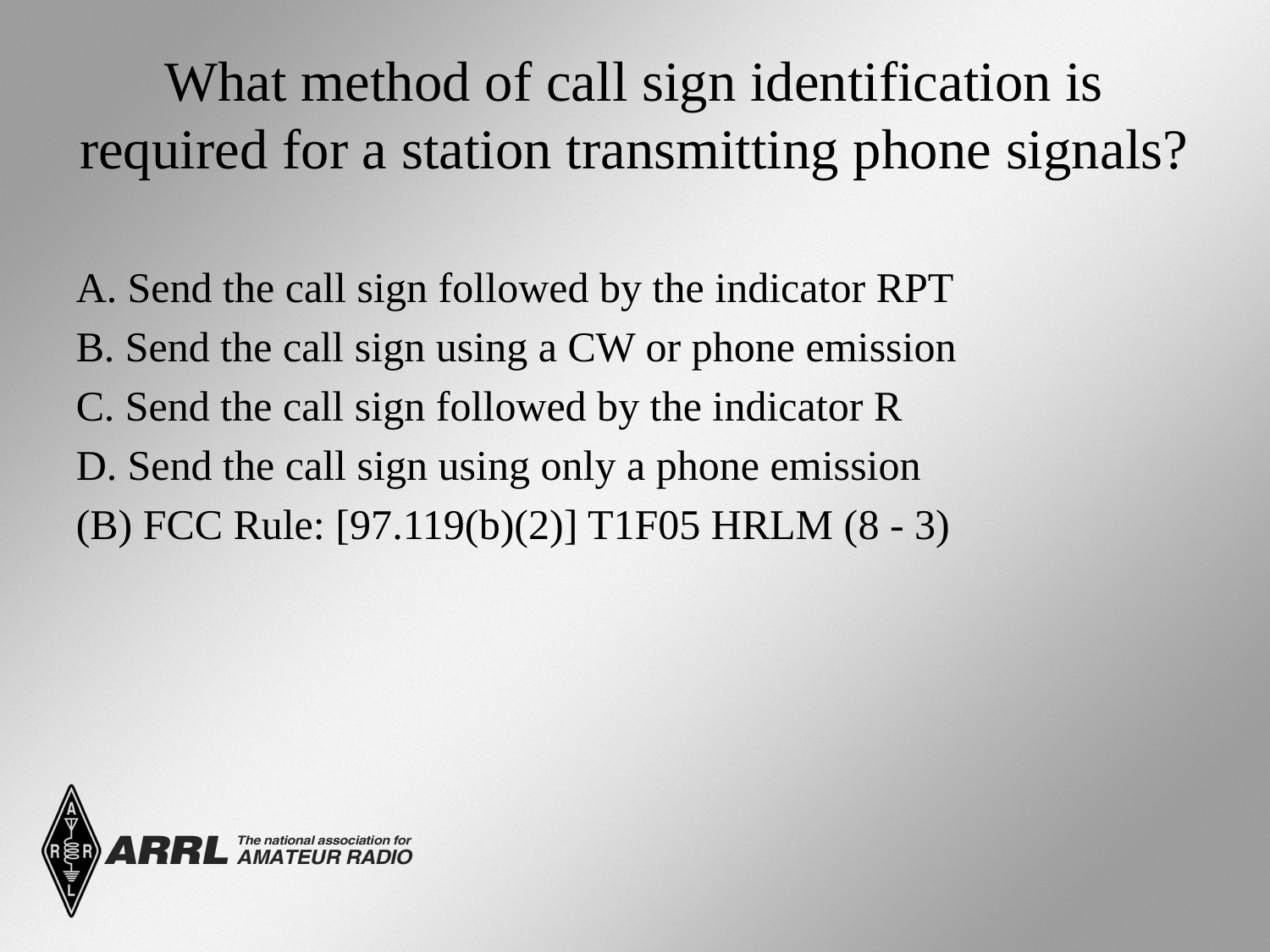

# What method of call sign identification is required for a station transmitting phone signals?
A. Send the call sign followed by the indicator RPT
B. Send the call sign using a CW or phone emission
C. Send the call sign followed by the indicator R
D. Send the call sign using only a phone emission
(B) FCC Rule: [97.119(b)(2)] T1F05 HRLM (8 - 3)